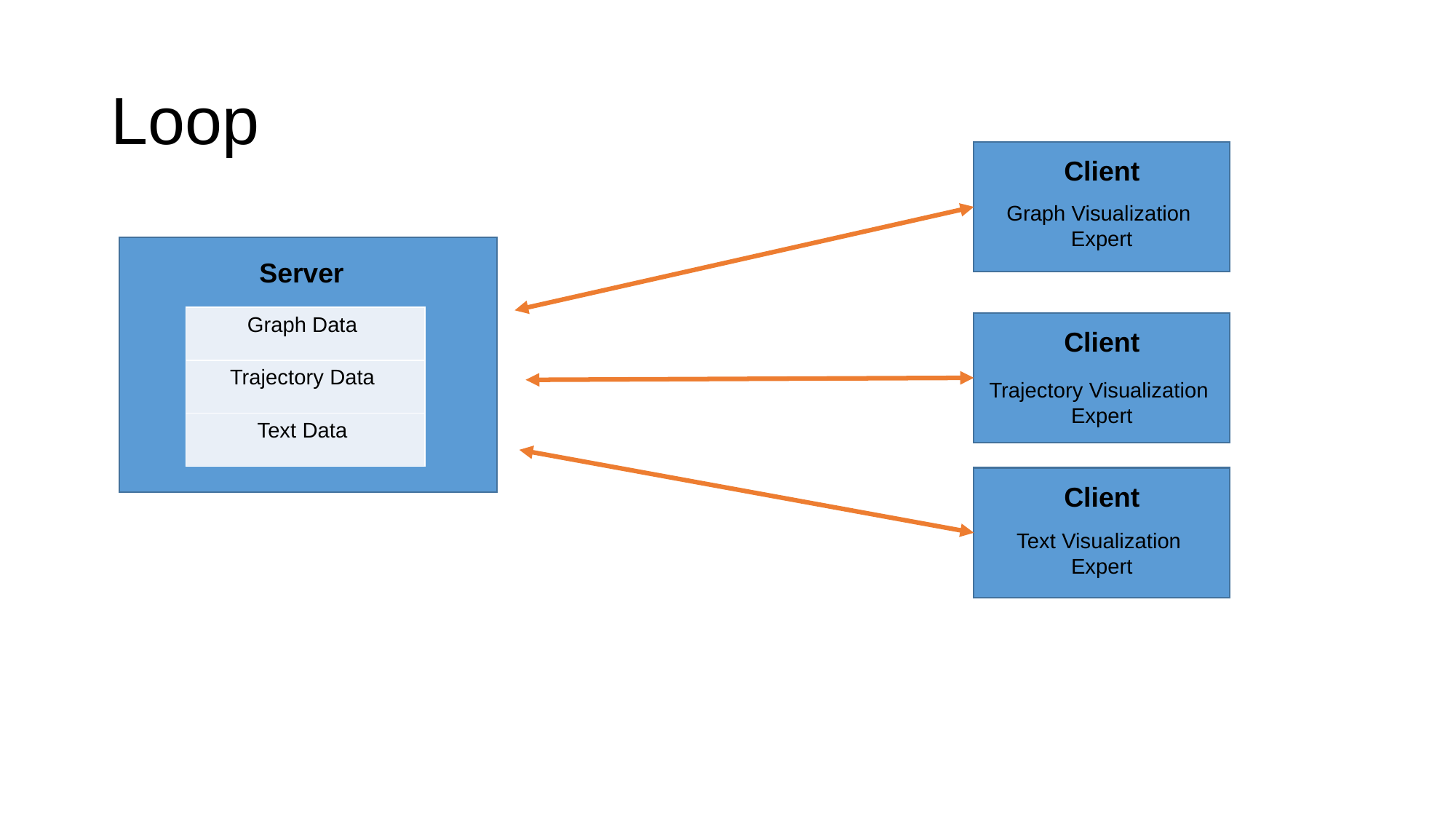

# Loop

Client
Graph Visualization
Expert

Server
| Graph Data |
| --- |
| Trajectory Data |
| Text Data |

Client
Trajectory Visualization
Expert

Client
Text Visualization
Expert